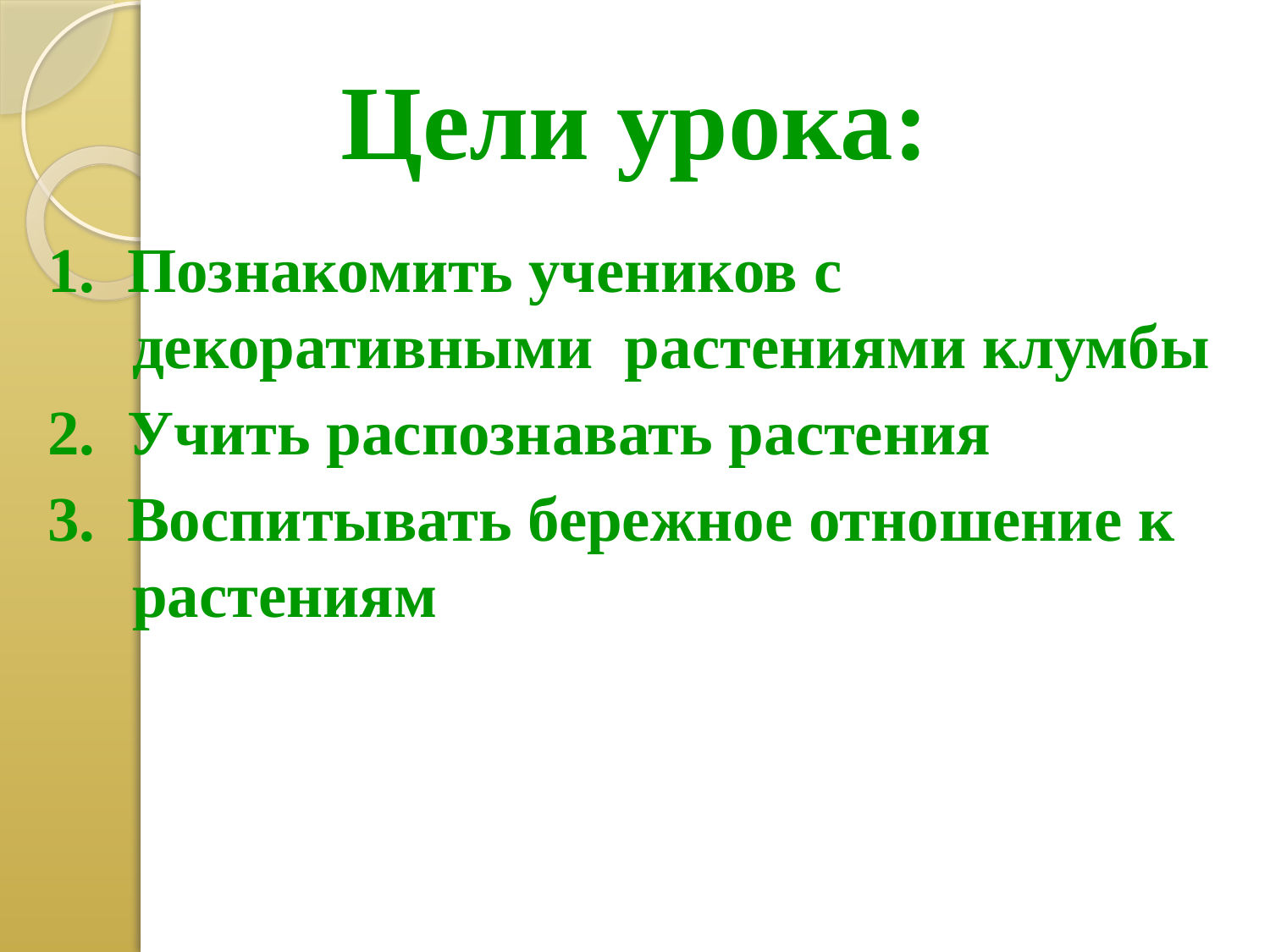

# Цели урока:
1.  Познакомить учеников с декоративными  растениями клумбы
2.  Учить распознавать растения
3.  Воспитывать бережное отношение к растениям